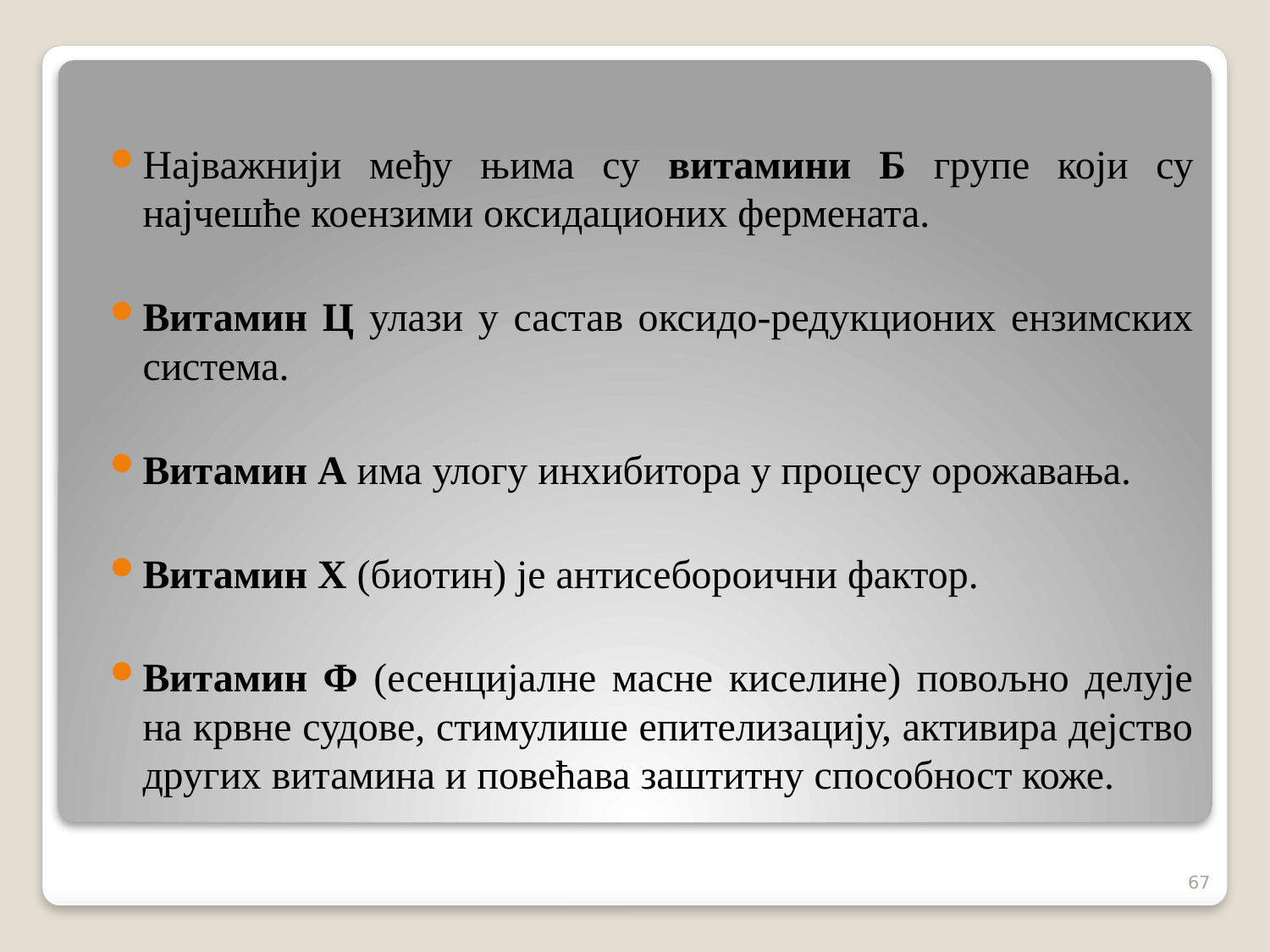

Најважнији међу њима су витамини Б групе који су најчешће коензими оксидационих фермената.

Витамин Ц улази у састав оксидо-редукционих ензимских система.

Витамин А има улогу инхибитора у процесу орожавања.

Витамин Х (биотин) је антисебороични фактор.

Витамин Ф (есенцијалне масне киселине) повољно делује на крвне судове, стимулише епителизацију, активира дејство других витамина и повећава заштитну способност коже.

67